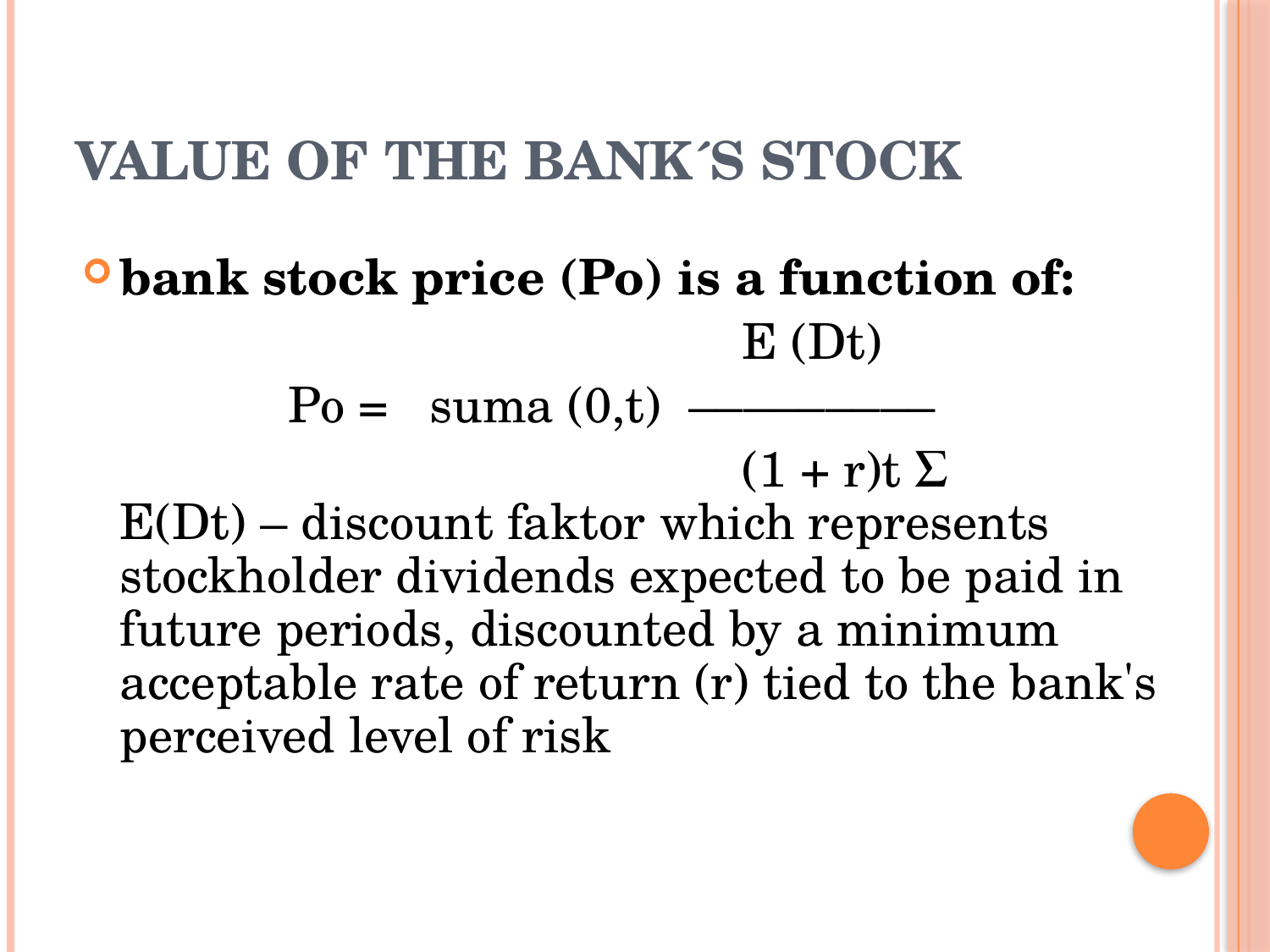

# Value of the bank´s stock
bank stock price (Po) is a function of:
                                                E (Dt)
               Po =   suma (0,t)  –––––––––
                                                (1 + r)t Σ
E(Dt) – discount faktor which represents stockholder dividends expected to be paid in future periods, discounted by a minimum acceptable rate of return (r) tied to the bank's perceived level of risk